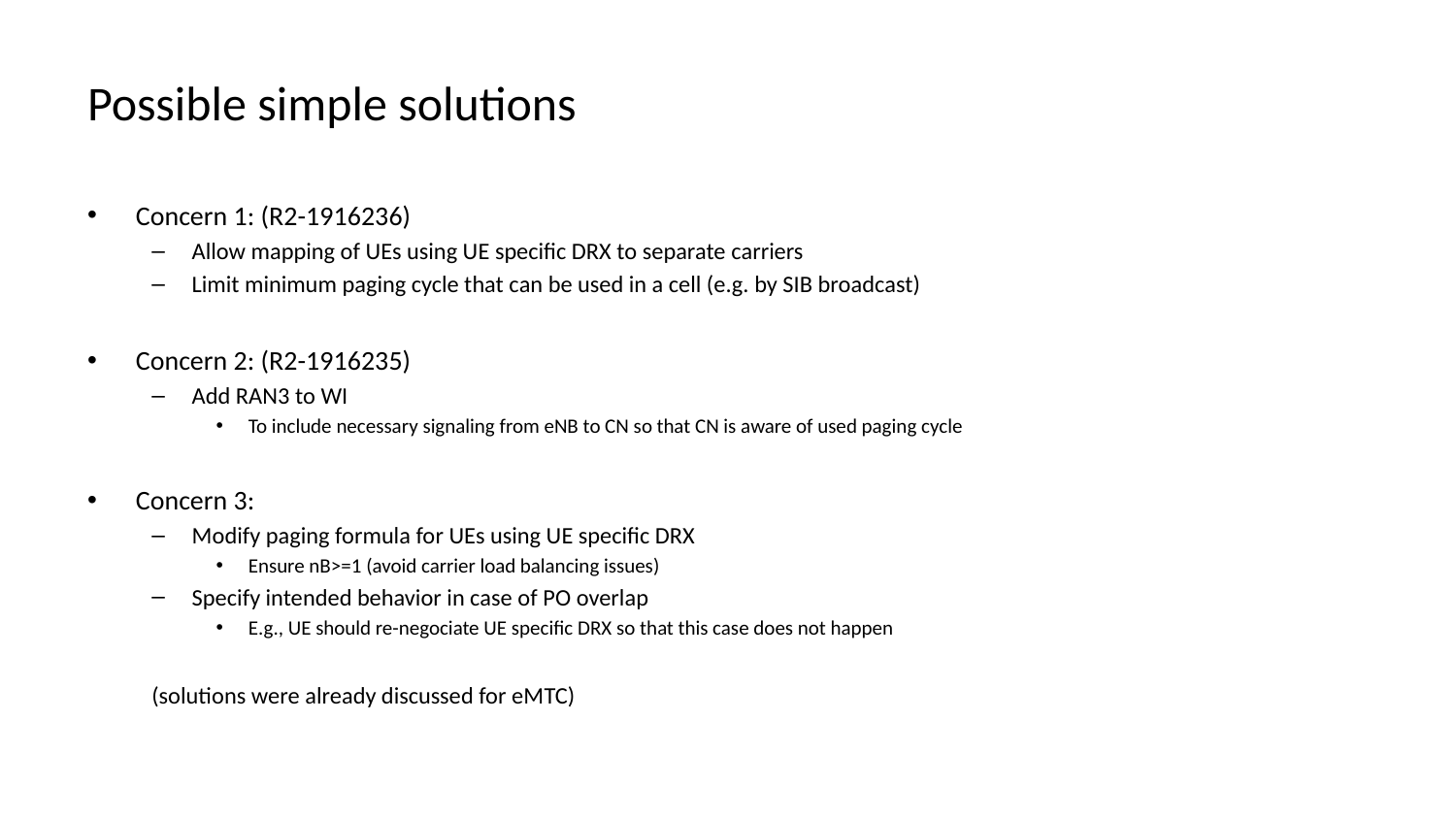

# Possible simple solutions
Concern 1: (R2-1916236)
Allow mapping of UEs using UE specific DRX to separate carriers
Limit minimum paging cycle that can be used in a cell (e.g. by SIB broadcast)

Concern 2: (R2-1916235)
Add RAN3 to WI
To include necessary signaling from eNB to CN so that CN is aware of used paging cycle

Concern 3:
Modify paging formula for UEs using UE specific DRX
Ensure nB>=1 (avoid carrier load balancing issues)
Specify intended behavior in case of PO overlap
E.g., UE should re-negociate UE specific DRX so that this case does not happen

(solutions were already discussed for eMTC)